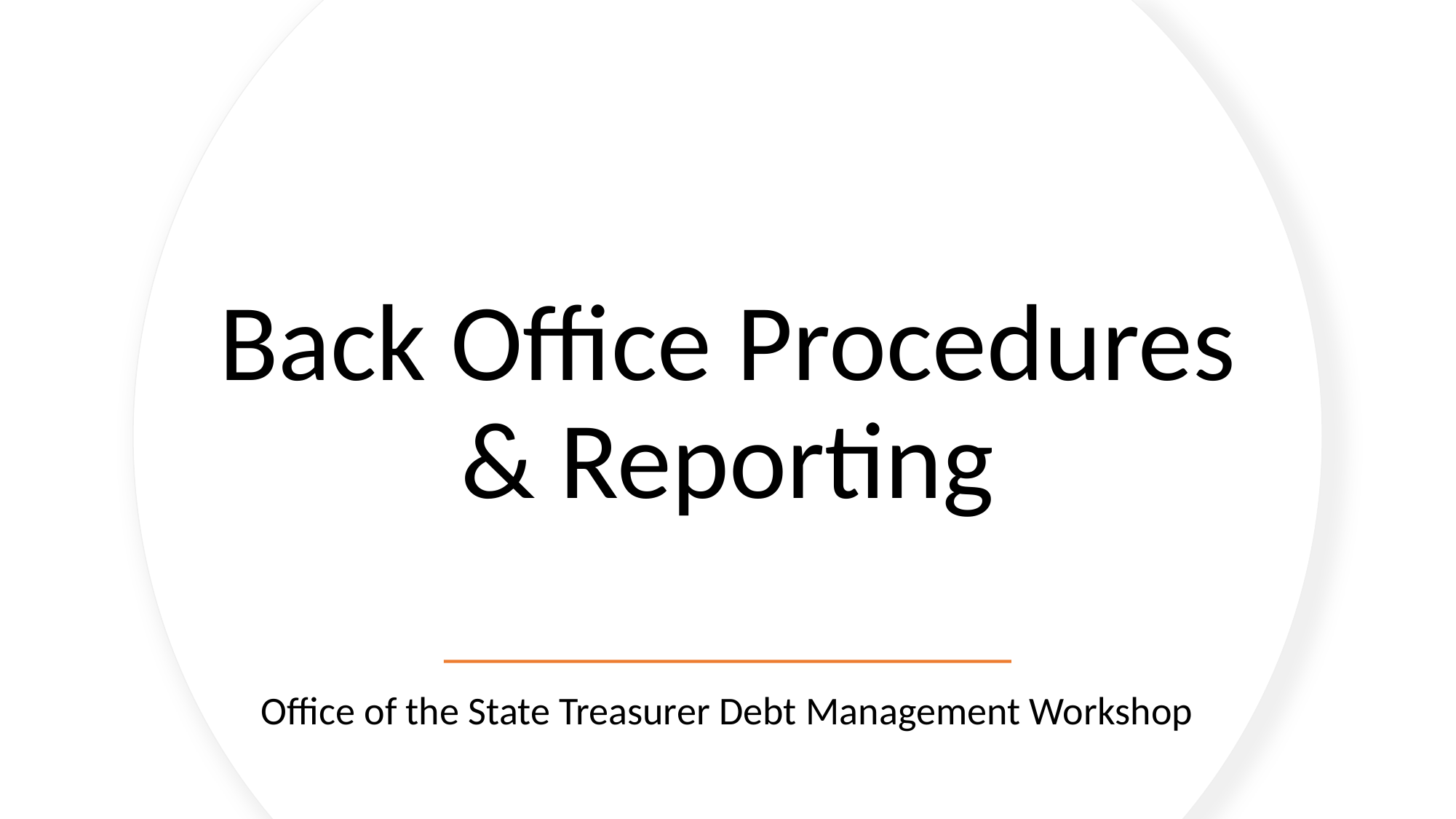

Back Office Procedures & Reporting

Office of the State Treasurer Debt Management Workshop